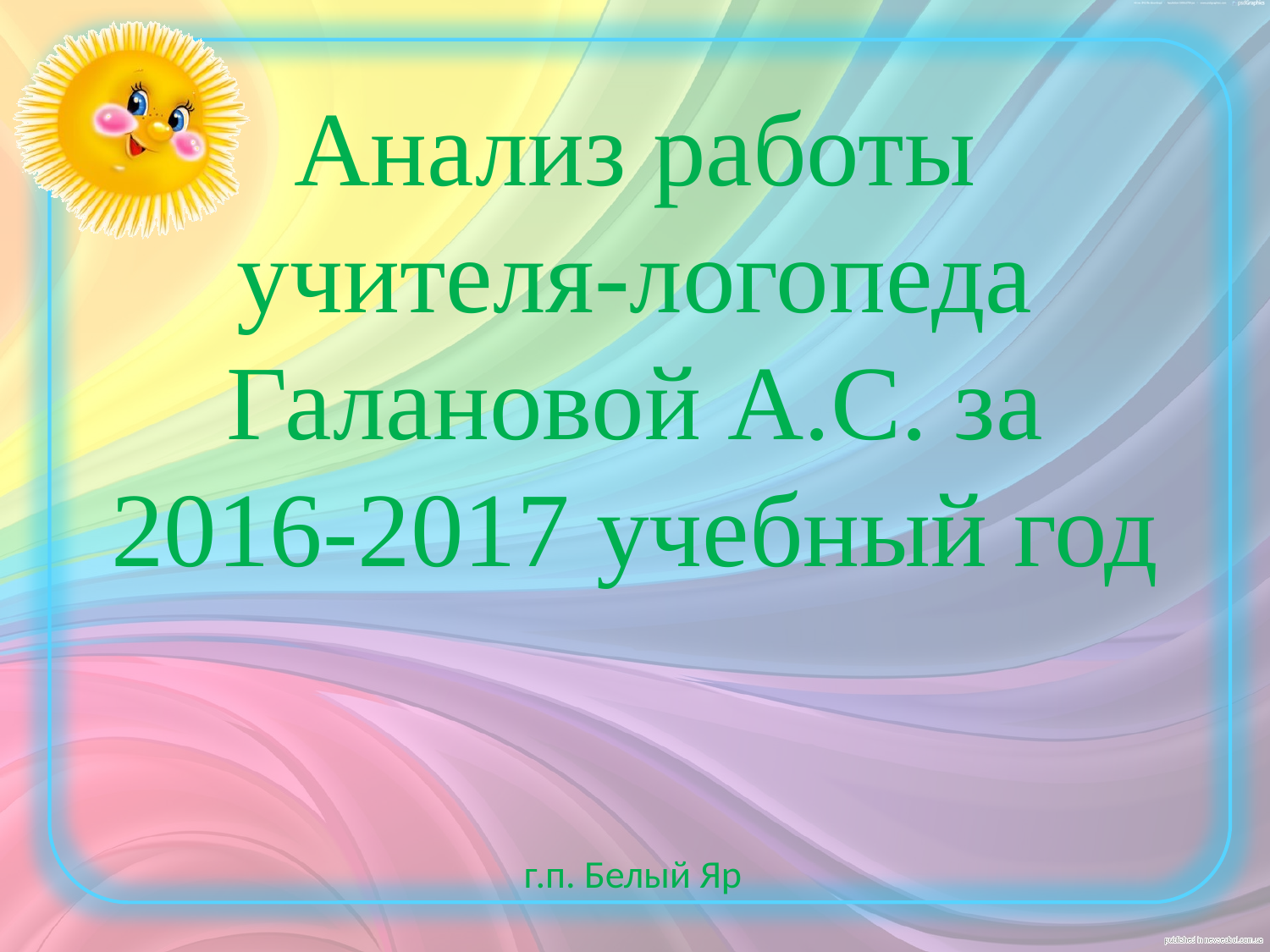

# Анализ работы учителя-логопеда Галановой А.С. за 2016-2017 учебный год
г.п. Белый Яр